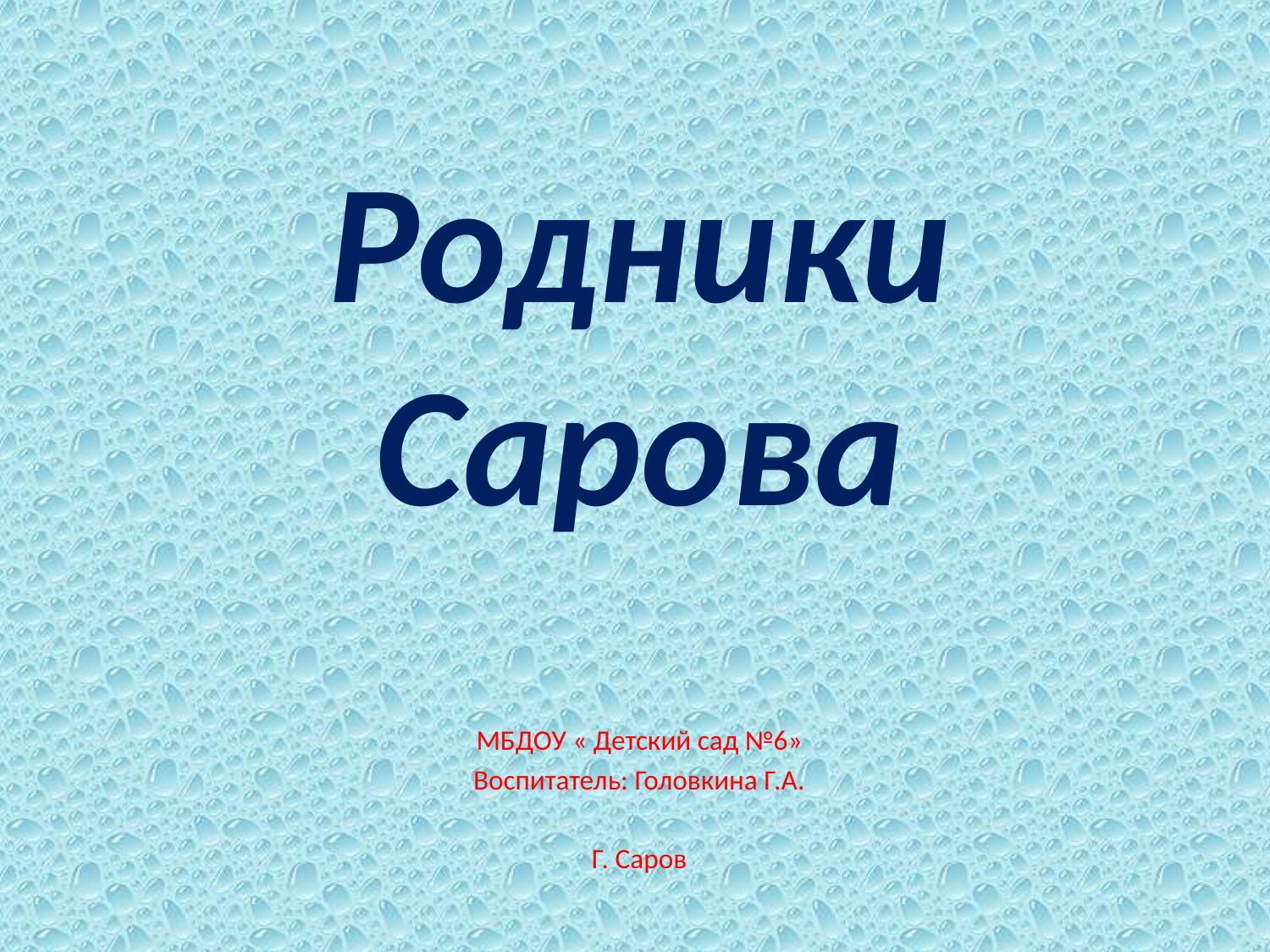

# Родники Сарова
МБДОУ « Детский сад №6»
Воспитатель: Головкина Г.А.

Г. Саров